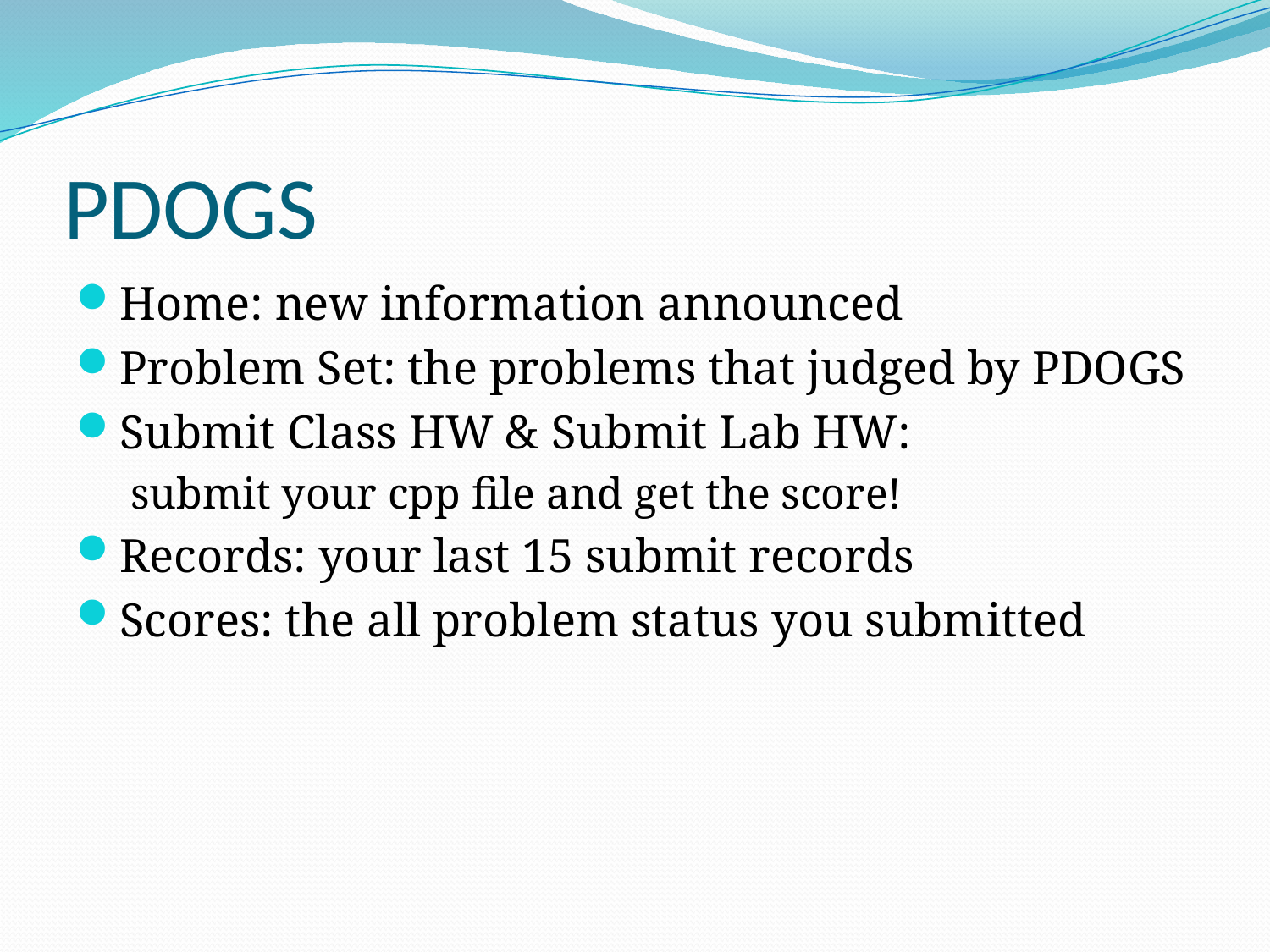

# PDOGS
Home: new information announced
Problem Set: the problems that judged by PDOGS
Submit Class HW & Submit Lab HW:
submit your cpp file and get the score!
Records: your last 15 submit records
Scores: the all problem status you submitted